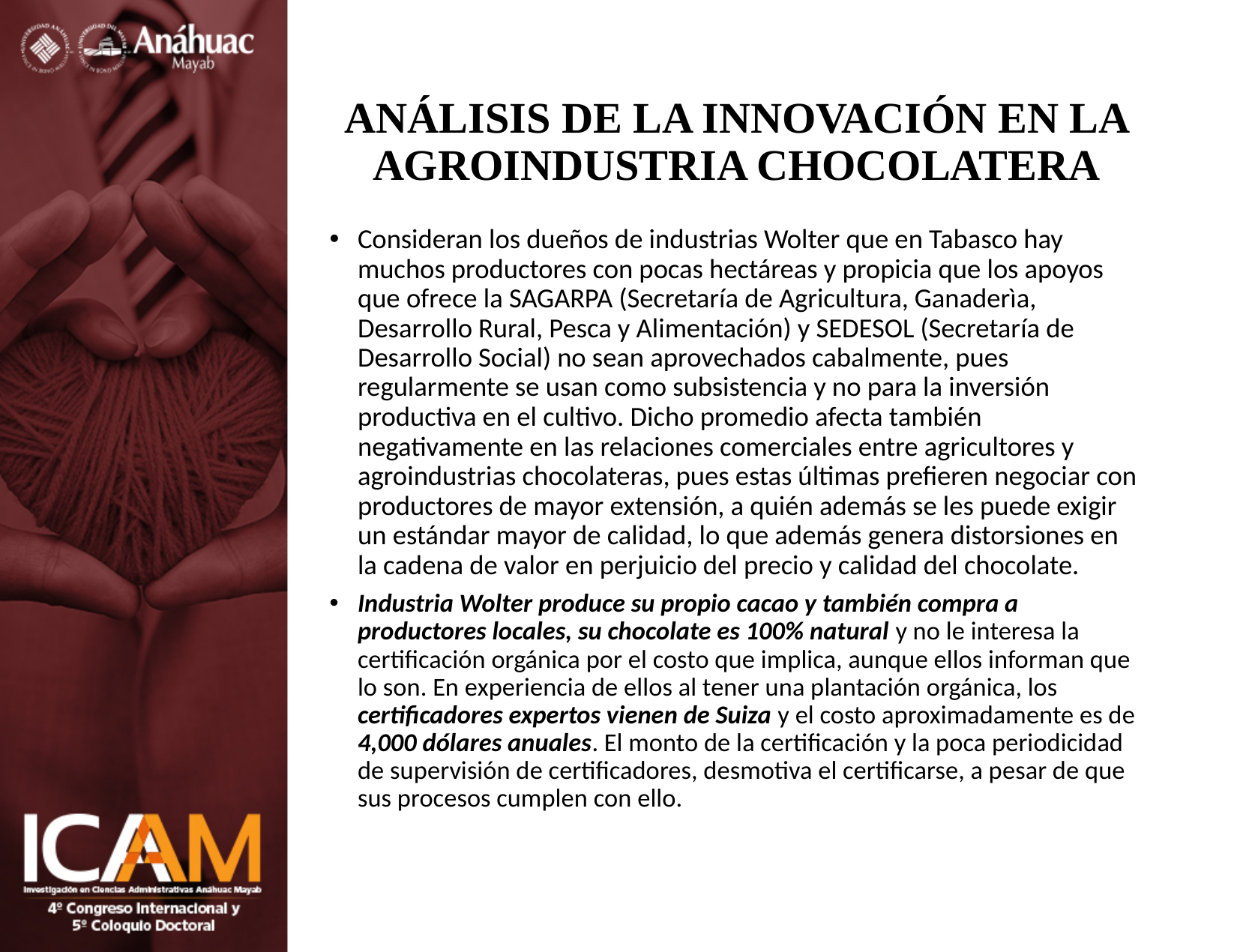

# ANÁLISIS DE LA INNOVACIÓN EN LA AGROINDUSTRIA CHOCOLATERA
Consideran los dueños de industrias Wolter que en Tabasco hay muchos productores con pocas hectáreas y propicia que los apoyos que ofrece la SAGARPA (Secretaría de Agricultura, Ganaderìa, Desarrollo Rural, Pesca y Alimentación) y SEDESOL (Secretaría de Desarrollo Social) no sean aprovechados cabalmente, pues regularmente se usan como subsistencia y no para la inversión productiva en el cultivo. Dicho promedio afecta también negativamente en las relaciones comerciales entre agricultores y agroindustrias chocolateras, pues estas últimas prefieren negociar con productores de mayor extensión, a quién además se les puede exigir un estándar mayor de calidad, lo que además genera distorsiones en la cadena de valor en perjuicio del precio y calidad del chocolate.
Industria Wolter produce su propio cacao y también compra a productores locales, su chocolate es 100% natural y no le interesa la certificación orgánica por el costo que implica, aunque ellos informan que lo son. En experiencia de ellos al tener una plantación orgánica, los certificadores expertos vienen de Suiza y el costo aproximadamente es de 4,000 dólares anuales. El monto de la certificación y la poca periodicidad de supervisión de certificadores, desmotiva el certificarse, a pesar de que sus procesos cumplen con ello.